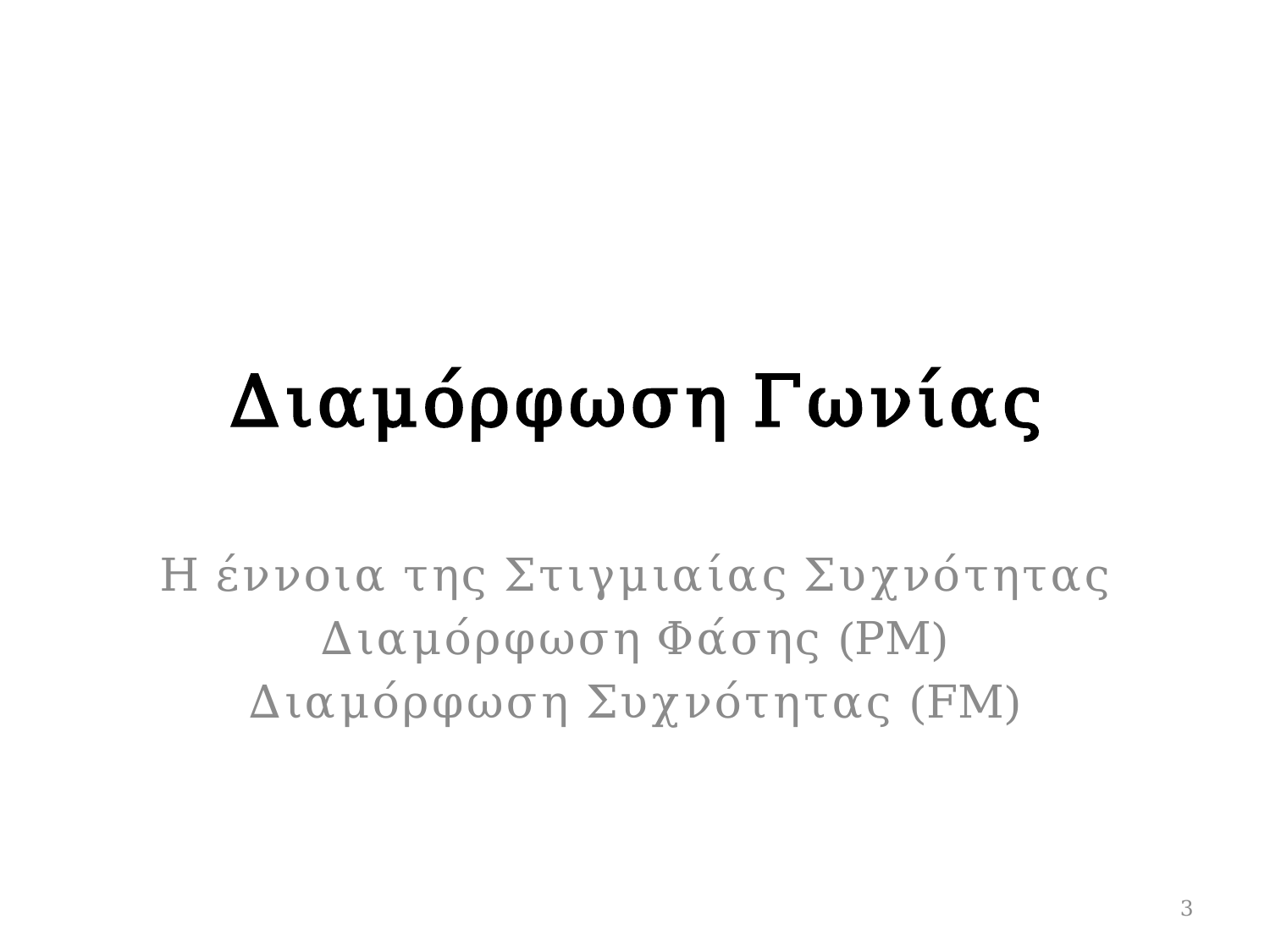

# Διαμόρφωση Γωνίας
Η έννοια της Στιγμιαίας Συχνότητας
Διαμόρφωση Φάσης (PM)
Διαμόρφωση Συχνότητας (FM)
3